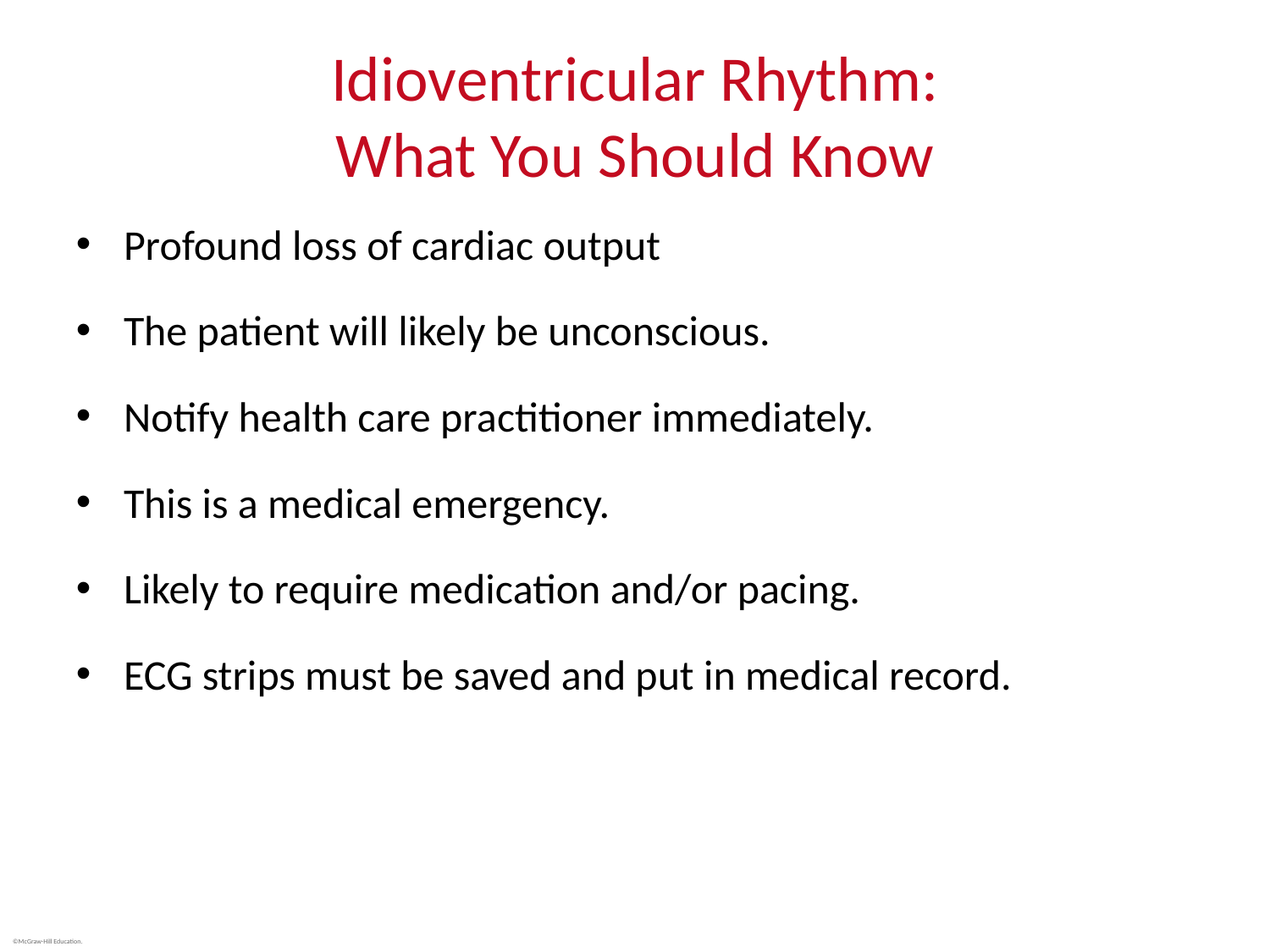

# Idioventricular Rhythm: What You Should Know
Profound loss of cardiac output
The patient will likely be unconscious.
Notify health care practitioner immediately.
This is a medical emergency.
Likely to require medication and/or pacing.
ECG strips must be saved and put in medical record.